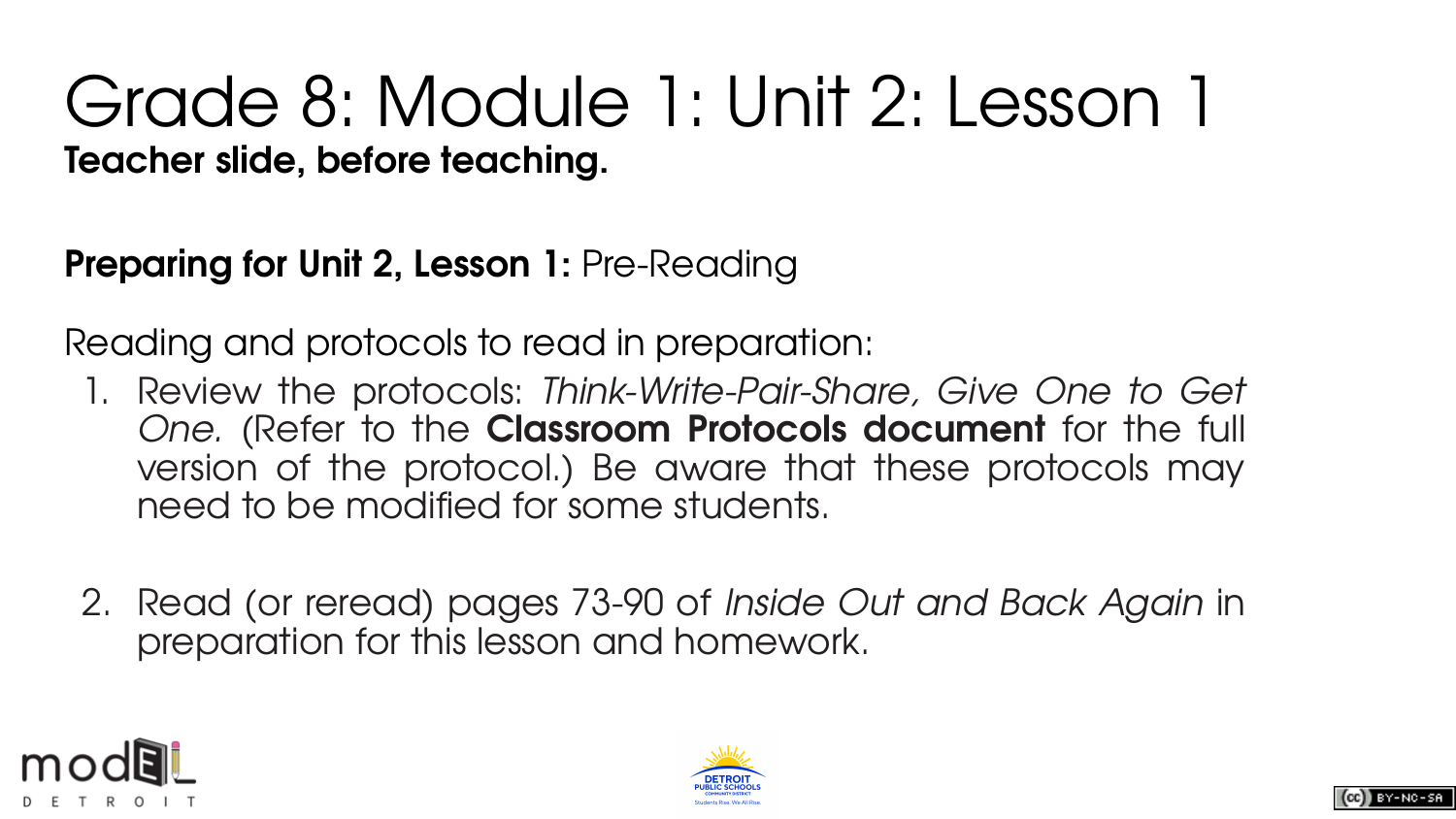

# Grade 8: Module 1: Unit 2: Lesson 1
Teacher slide, before teaching.
Preparing for Unit 2, Lesson 1: Pre-Reading

Reading and protocols to read in preparation:
Review the protocols: Think-Write-Pair-Share, Give One to Get One. (Refer to the Classroom Protocols document for the full version of the protocol.) Be aware that these protocols may need to be modified for some students.

Read (or reread) pages 73-90 of Inside Out and Back Again in preparation for this lesson and homework.